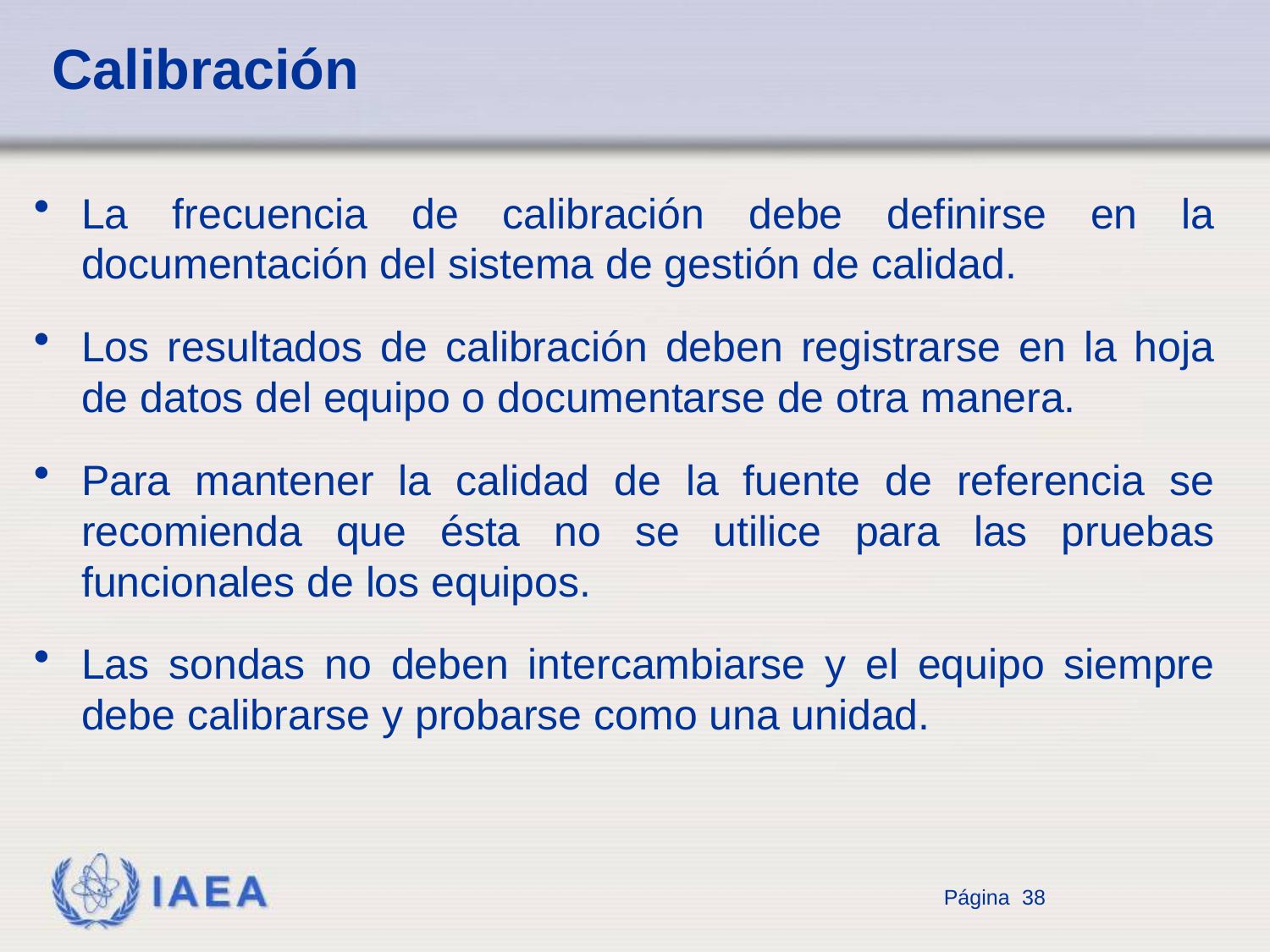

# Calibración
La frecuencia de calibración debe definirse en la documentación del sistema de gestión de calidad.
Los resultados de calibración deben registrarse en la hoja de datos del equipo o documentarse de otra manera.
Para mantener la calidad de la fuente de referencia se recomienda que ésta no se utilice para las pruebas funcionales de los equipos.
Las sondas no deben intercambiarse y el equipo siempre debe calibrarse y probarse como una unidad.